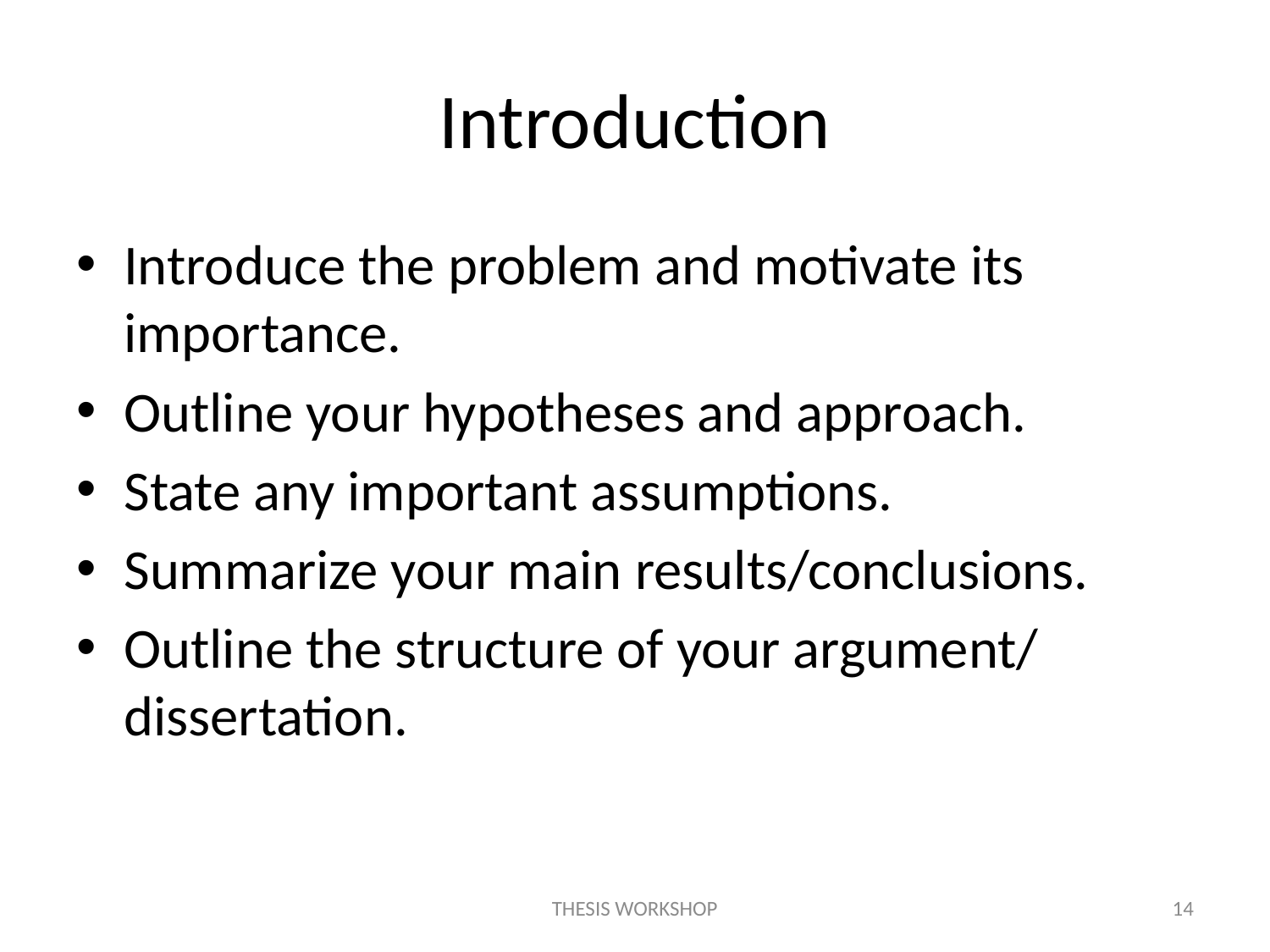

# Introduction
Introduce the problem and motivate its importance.
Outline your hypotheses and approach.
State any important assumptions.
Summarize your main results/conclusions.
Outline the structure of your argument/ dissertation.
THESIS WORKSHOP
14